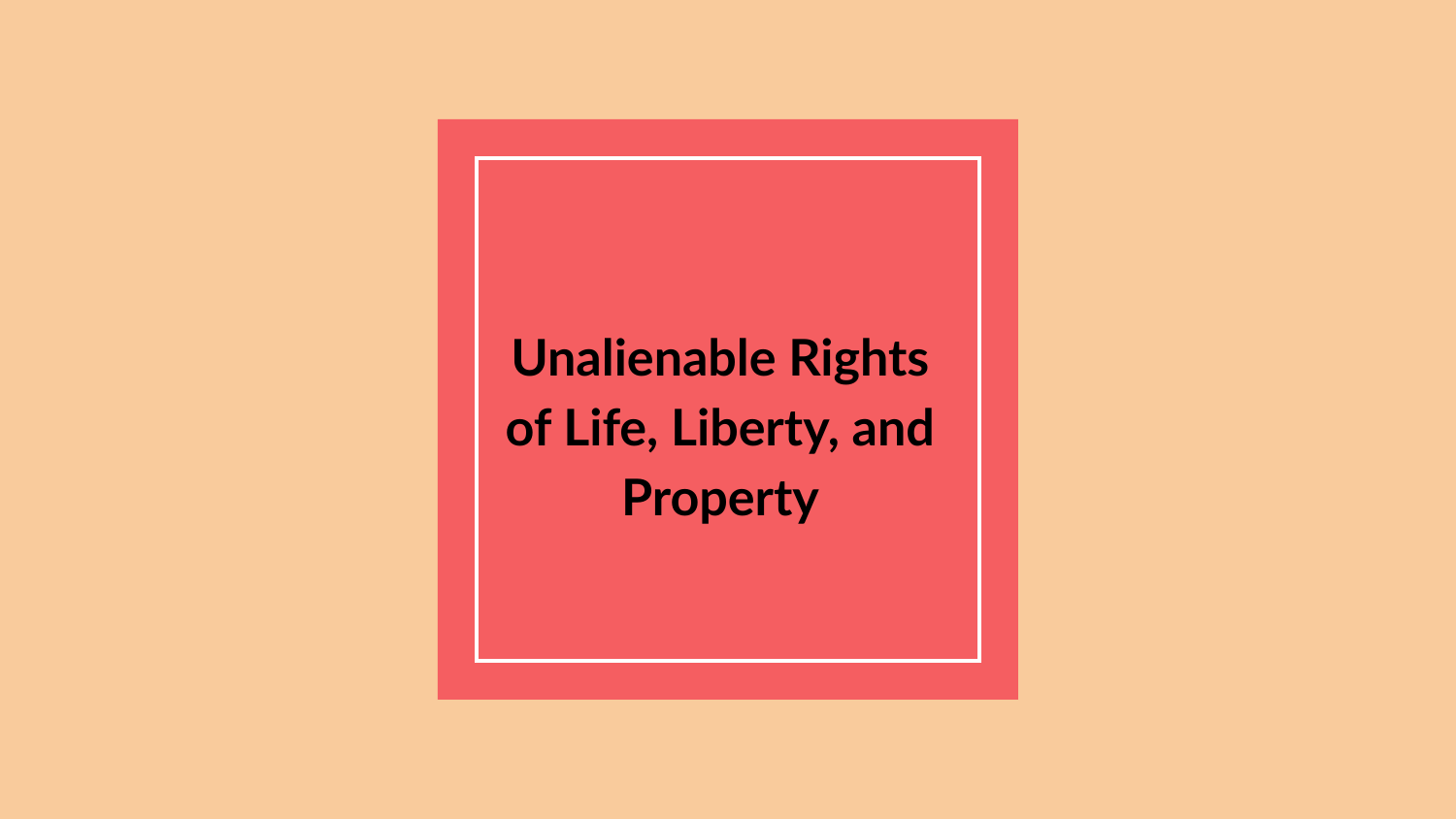

# Unalienable Rights of Life, Liberty, and Property